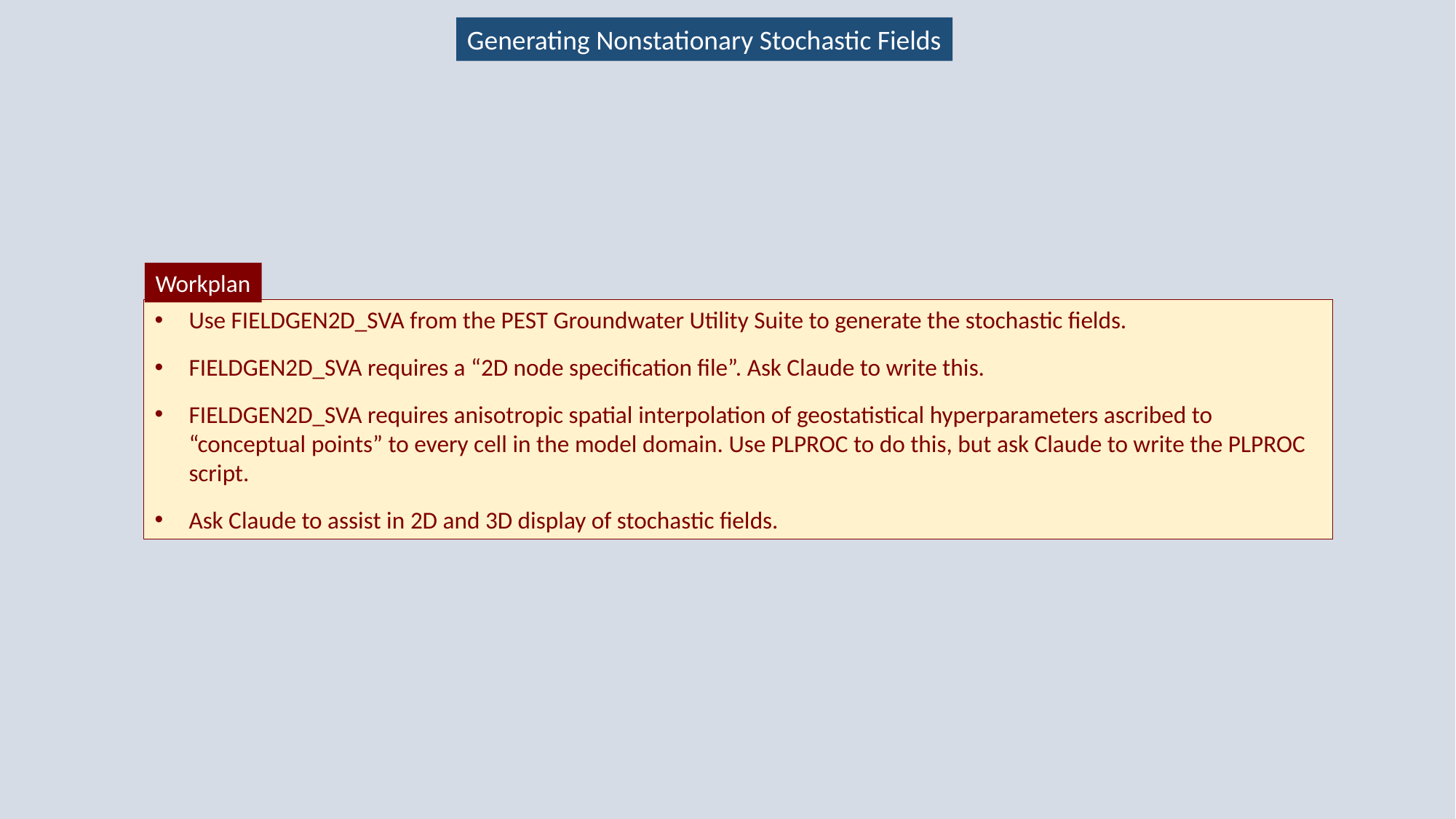

Generating Nonstationary Stochastic Fields
Workplan
Use FIELDGEN2D_SVA from the PEST Groundwater Utility Suite to generate the stochastic fields.
FIELDGEN2D_SVA requires a “2D node specification file”. Ask Claude to write this.
FIELDGEN2D_SVA requires anisotropic spatial interpolation of geostatistical hyperparameters ascribed to “conceptual points” to every cell in the model domain. Use PLPROC to do this, but ask Claude to write the PLPROC script.
Ask Claude to assist in 2D and 3D display of stochastic fields.